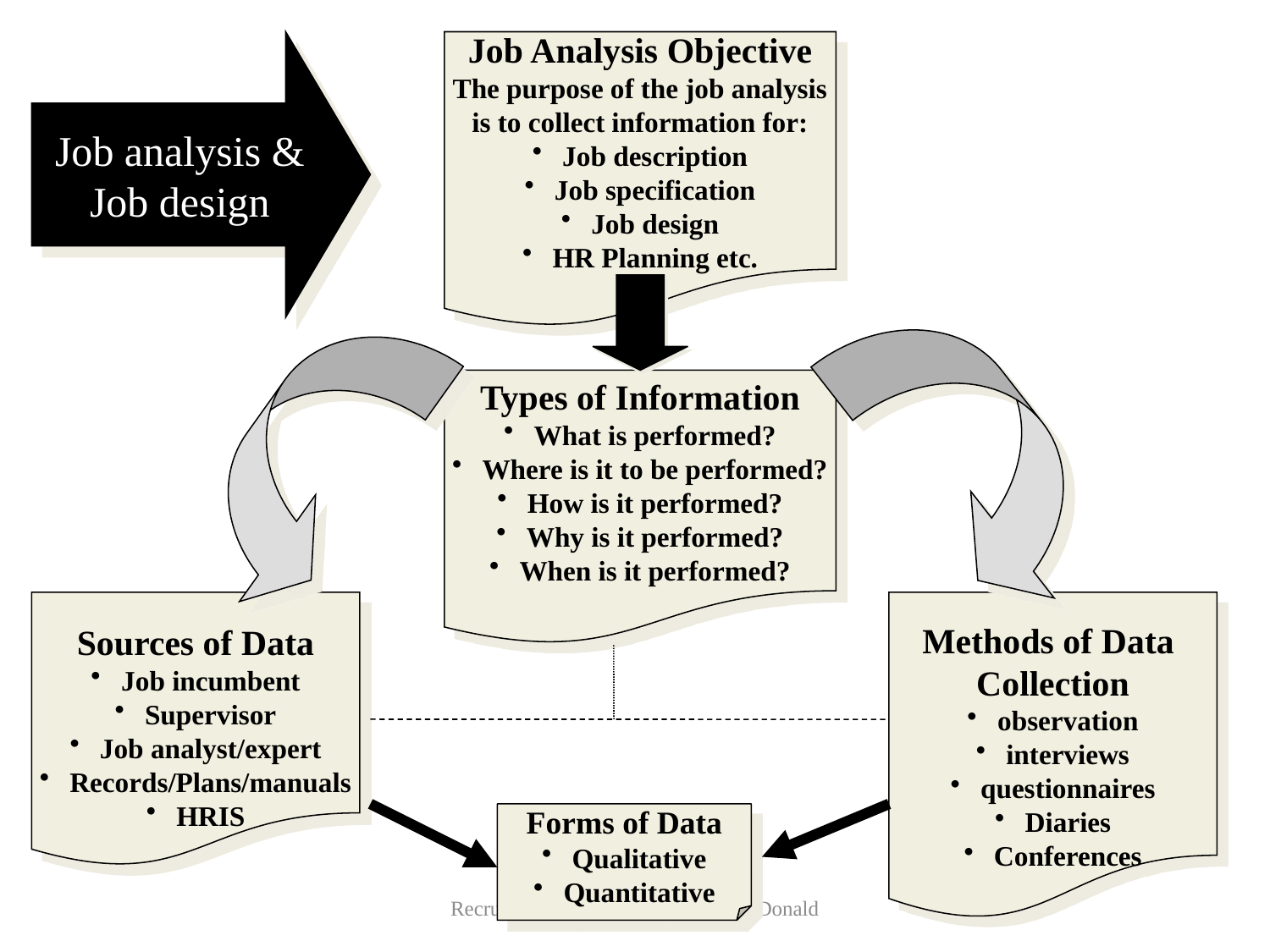

Job analysis &
Job design
Job Analysis Objective
The purpose of the job analysis
is to collect information for:
Job description
Job specification
Job design
HR Planning etc.

Types of Information
What is performed?
Where is it to be performed?
How is it performed?
Why is it performed?
When is it performed?

Sources of Data
Job incumbent
Supervisor
Job analyst/expert
Records/Plans/manuals
HRIS

Methods of Data
Collection
observation
interviews
questionnaires
Diaries
Conferences

Forms of Data
Qualitative
Quantitative

Recruitment & Selection - John Mc Donald